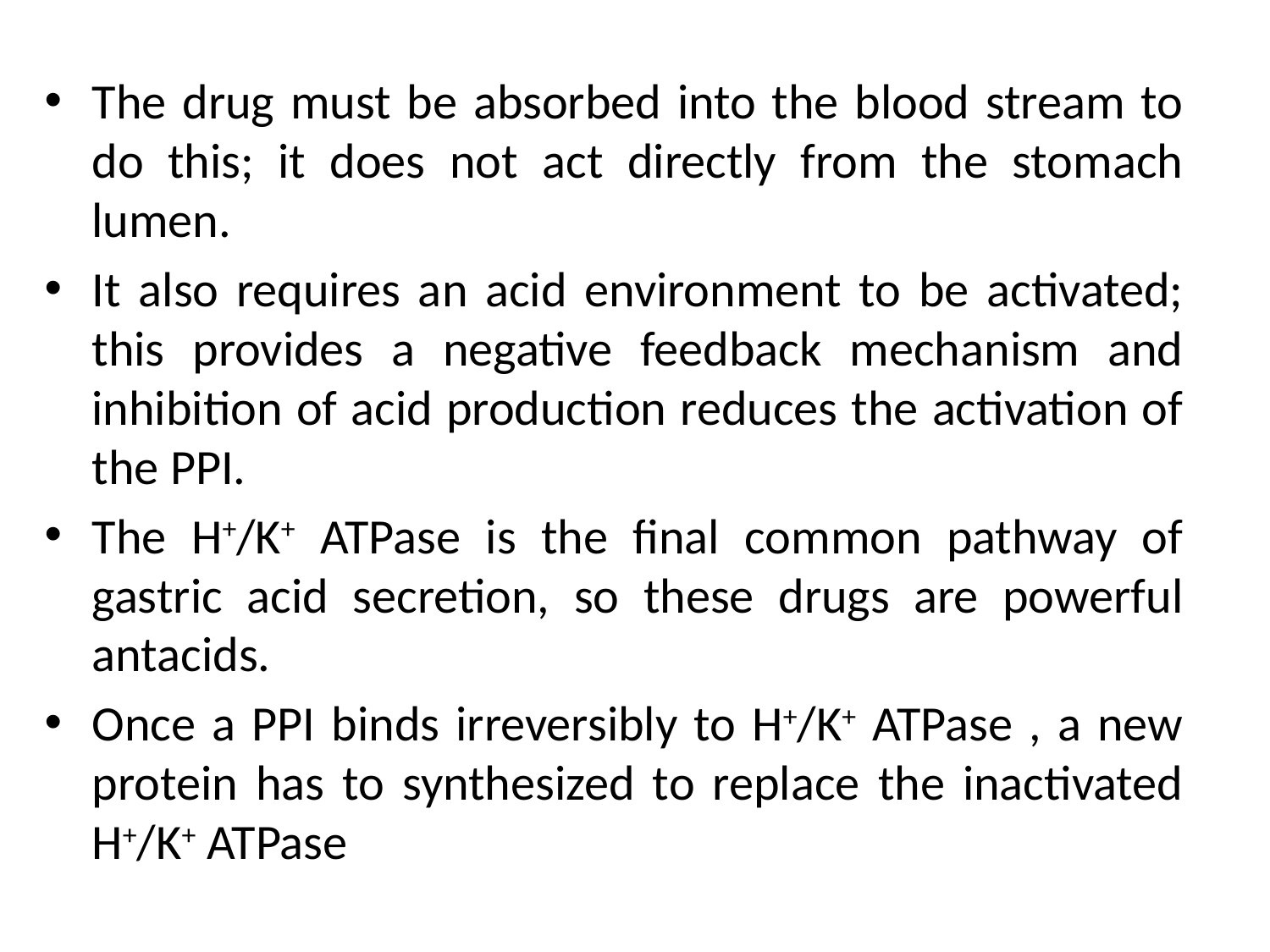

The drug must be absorbed into the blood stream to do this; it does not act directly from the stomach lumen.
It also requires an acid environment to be activated; this provides a negative feedback mechanism and inhibition of acid production reduces the activation of the PPI.
The H+/K+ ATPase is the final common pathway of gastric acid secretion, so these drugs are powerful antacids.
Once a PPI binds irreversibly to H+/K+ ATPase , a new protein has to synthesized to replace the inactivated H+/K+ ATPase